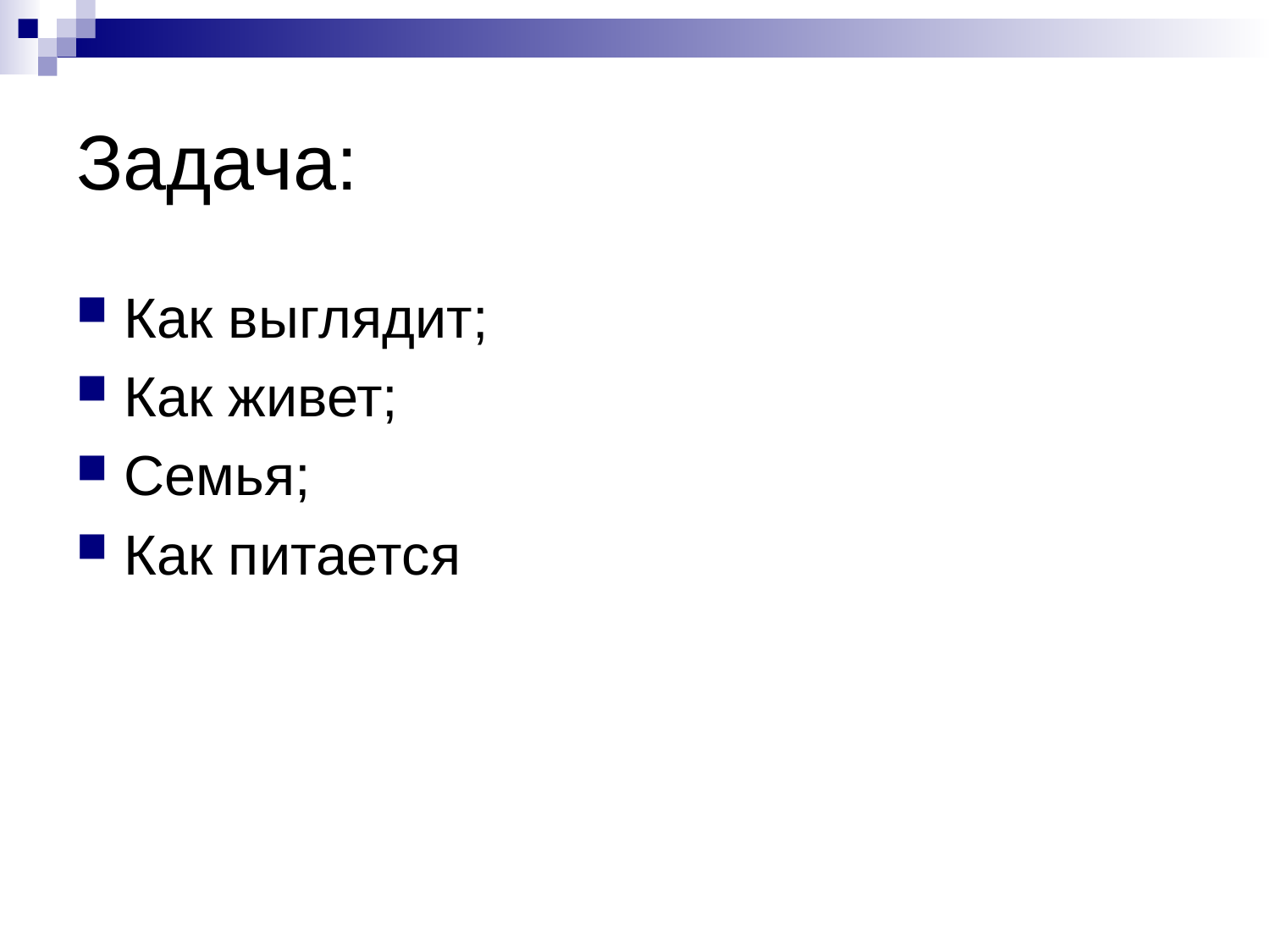

# Задача:
Как выглядит;
Как живет;
Семья;
Как питается